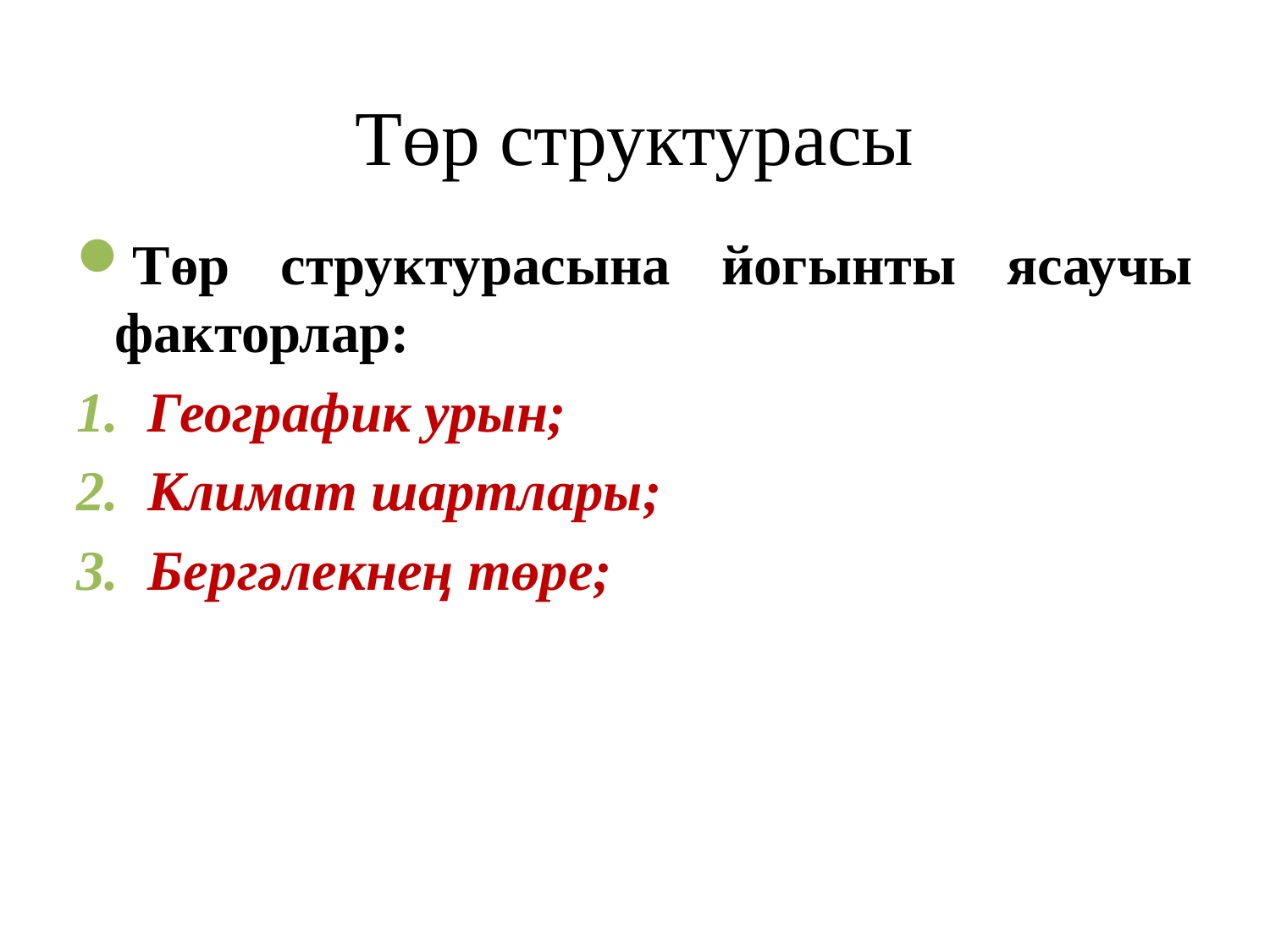

# Төр структурасы
Төр структурасына йогынты ясаучы факторлар:
Географик урын;
Климат шартлары;
Бергәлекнең төре;